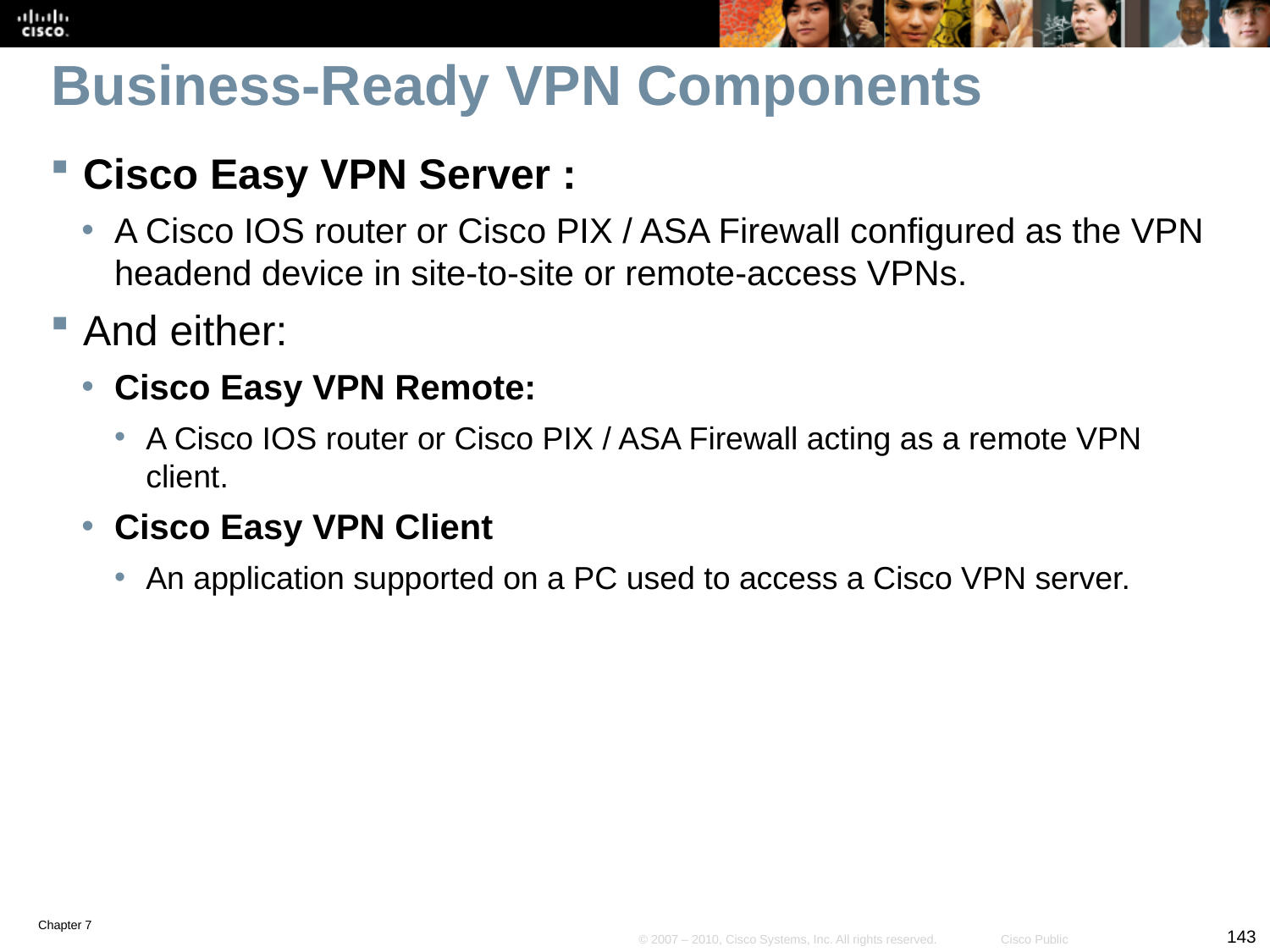

# Business-Ready VPN Components
Cisco Easy VPN Server :
A Cisco IOS router or Cisco PIX / ASA Firewall configured as the VPN headend device in site-to-site or remote-access VPNs.
And either:
Cisco Easy VPN Remote:
A Cisco IOS router or Cisco PIX / ASA Firewall acting as a remote VPN client.
Cisco Easy VPN Client
An application supported on a PC used to access a Cisco VPN server.